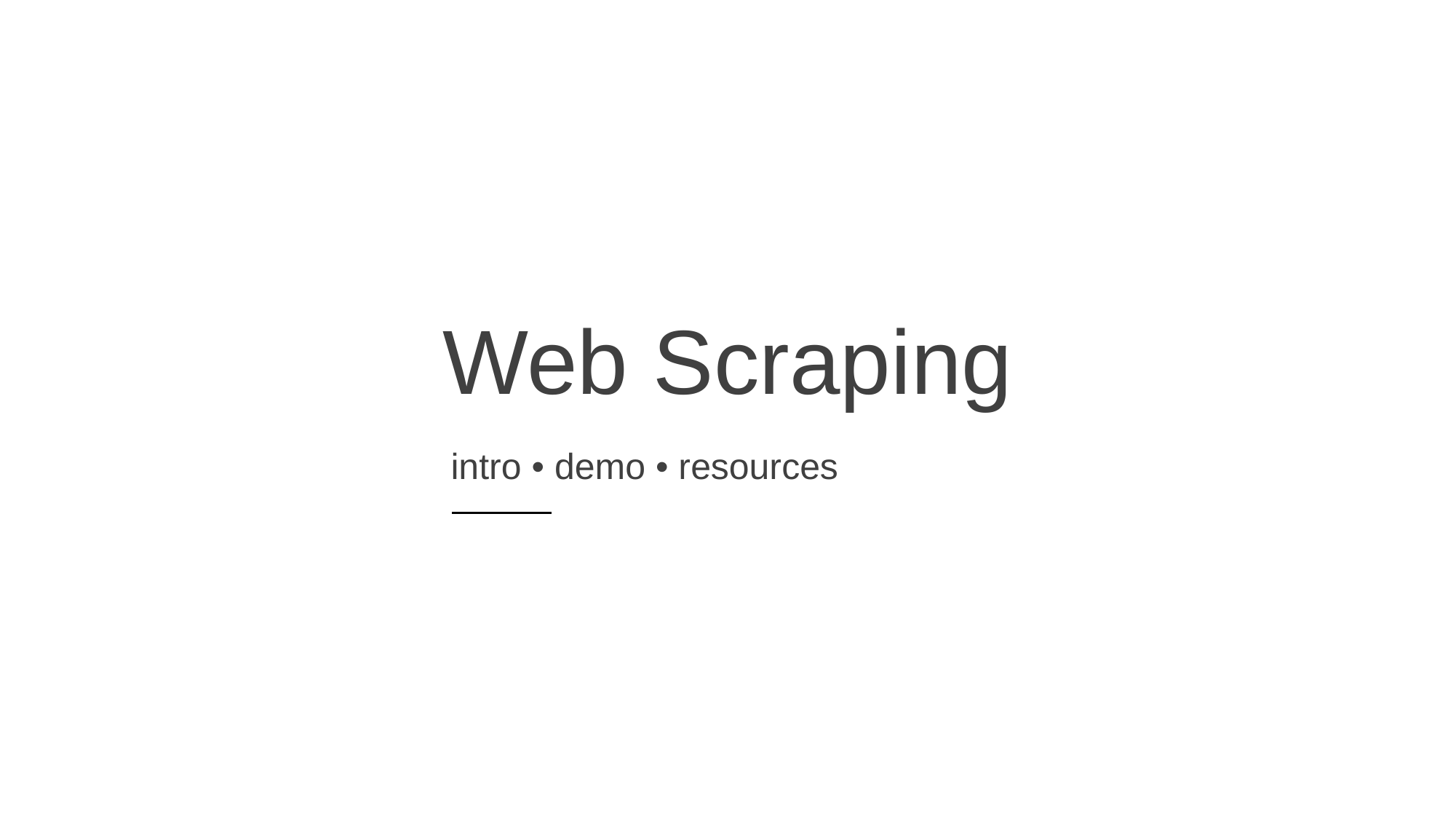

# Web Scraping
intro • demo • resources